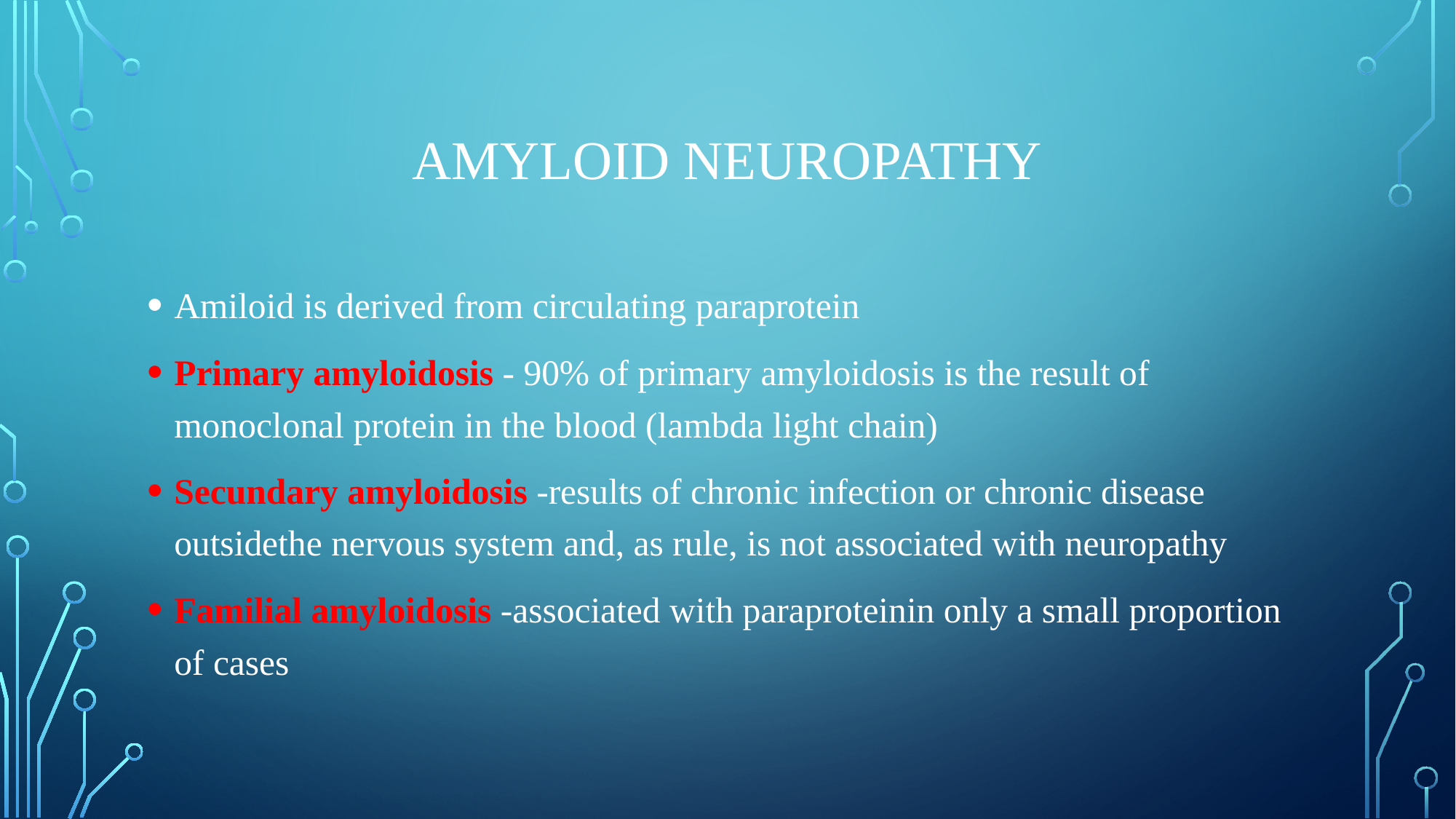

# Amyloid neuropathy
Amiloid is derived from circulating paraprotein
Primary amyloidosis - 90% of primary amyloidosis is the result of monoclonal protein in the blood (lambda light chain)
Secundary amyloidosis -results of chronic infection or chronic disease outsidethe nervous system and, as rule, is not associated with neuropathy
Familial amyloidosis -associated with paraproteinin only a small proportion of cases